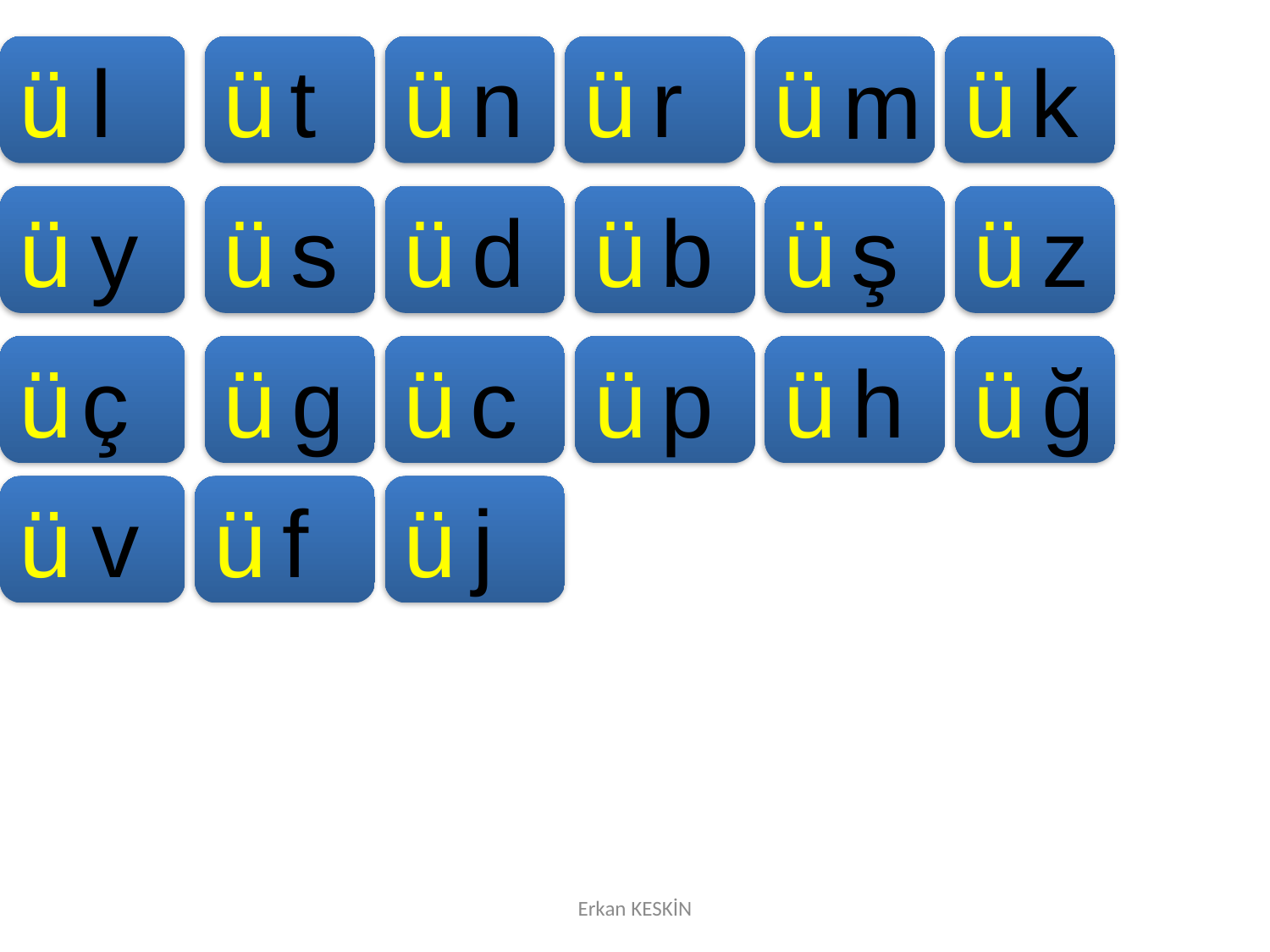

ü
l
ü
t
ü
n
ü
r
ü
ü
k
m
ü
y
ü
s
ü
d
ü
b
ü
ş
ü
z
ü
ç
ü
g
ü
c
ü
p
ü
h
ü
ğ
ü
v
ü
f
ü
j
Erkan KESKİN